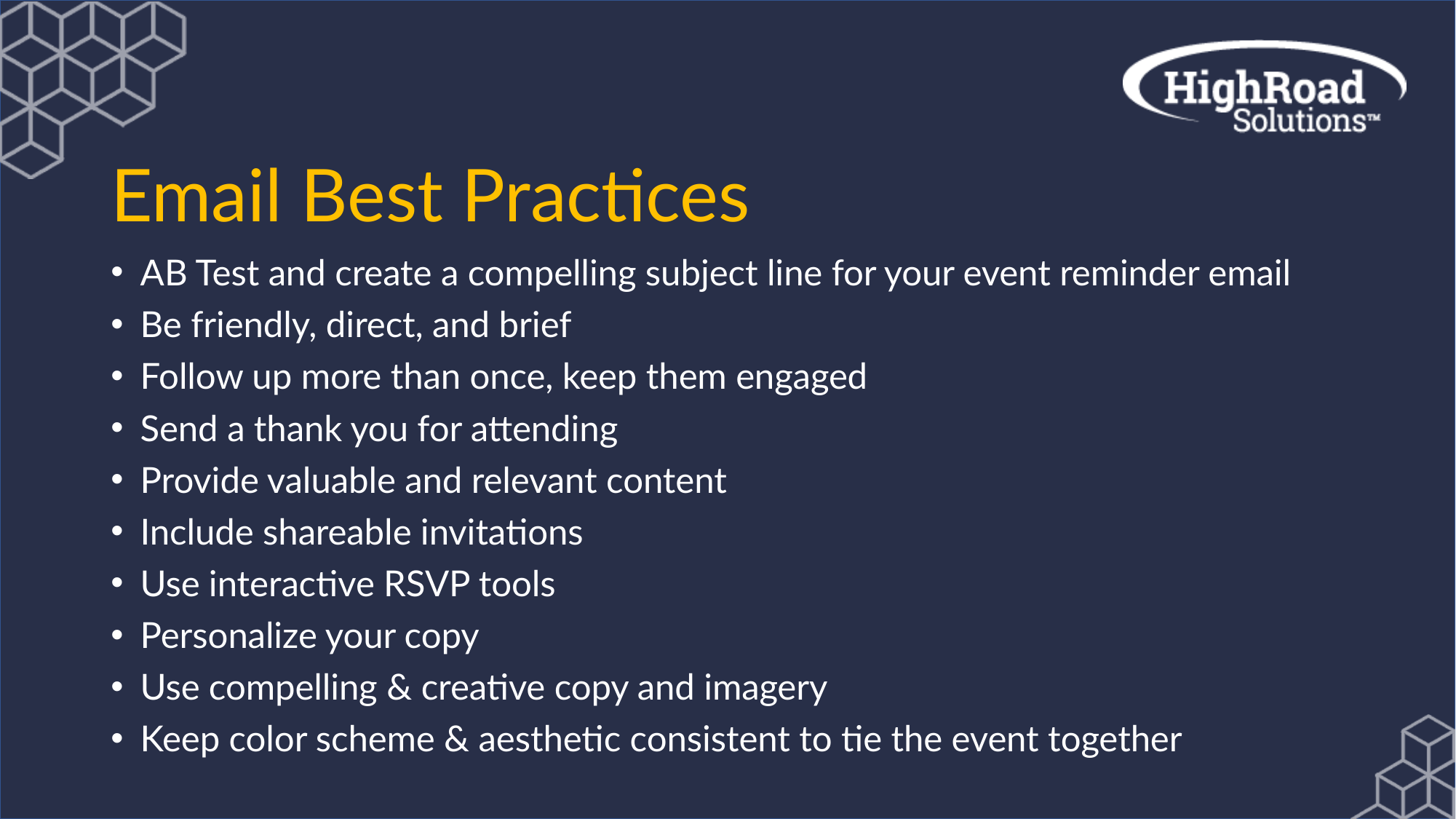

# Email Best Practices
AB Test and create a compelling subject line for your event reminder email
Be friendly, direct, and brief
Follow up more than once, keep them engaged
Send a thank you for attending
Provide valuable and relevant content
Include shareable invitations
Use interactive RSVP tools
Personalize your copy
Use compelling & creative copy and imagery
Keep color scheme & aesthetic consistent to tie the event together